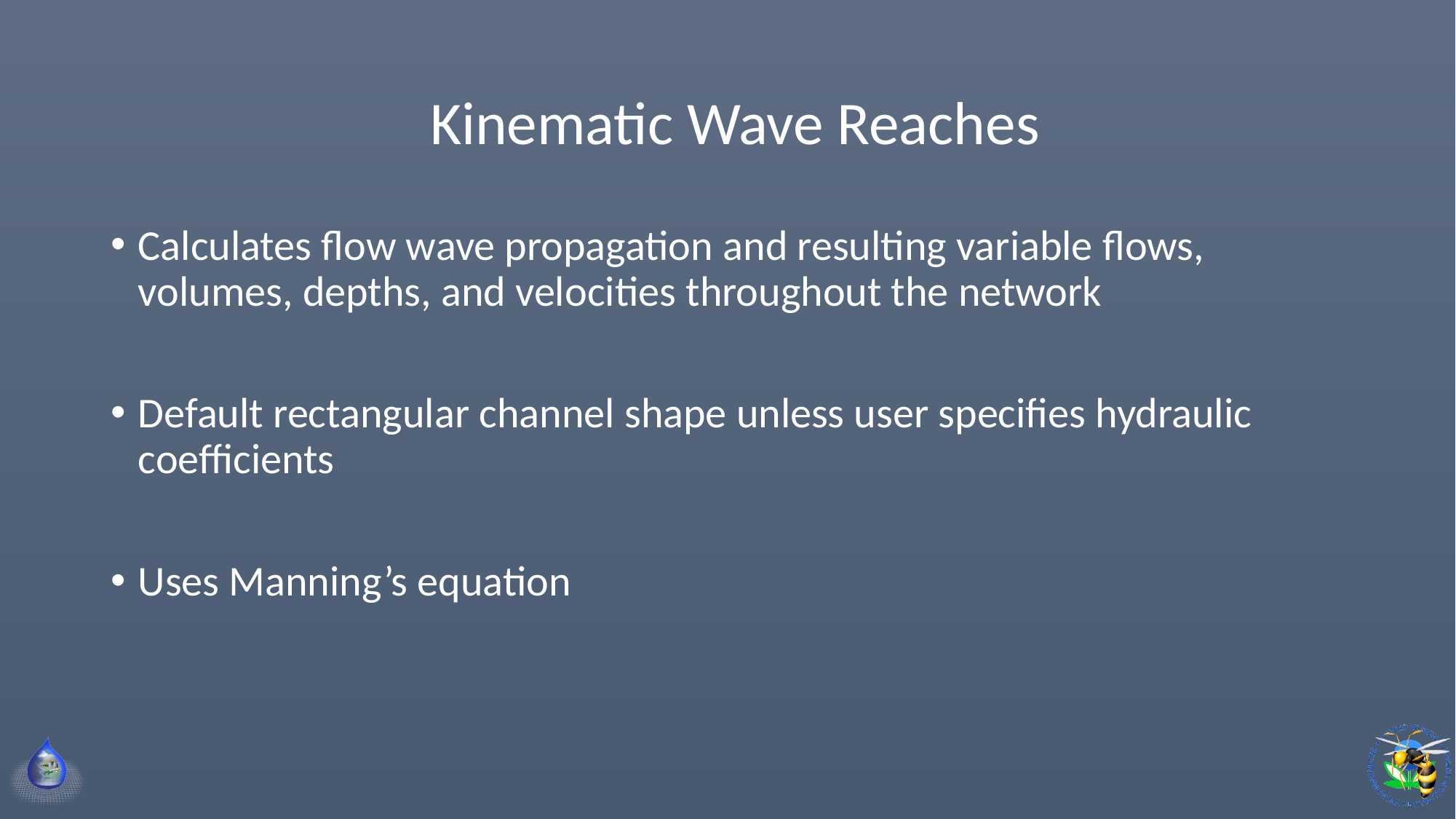

# Kinematic Wave Reaches
Calculates flow wave propagation and resulting variable flows, volumes, depths, and velocities throughout the network

Default rectangular channel shape unless user specifies hydraulic coefficients

Uses Manning’s equation